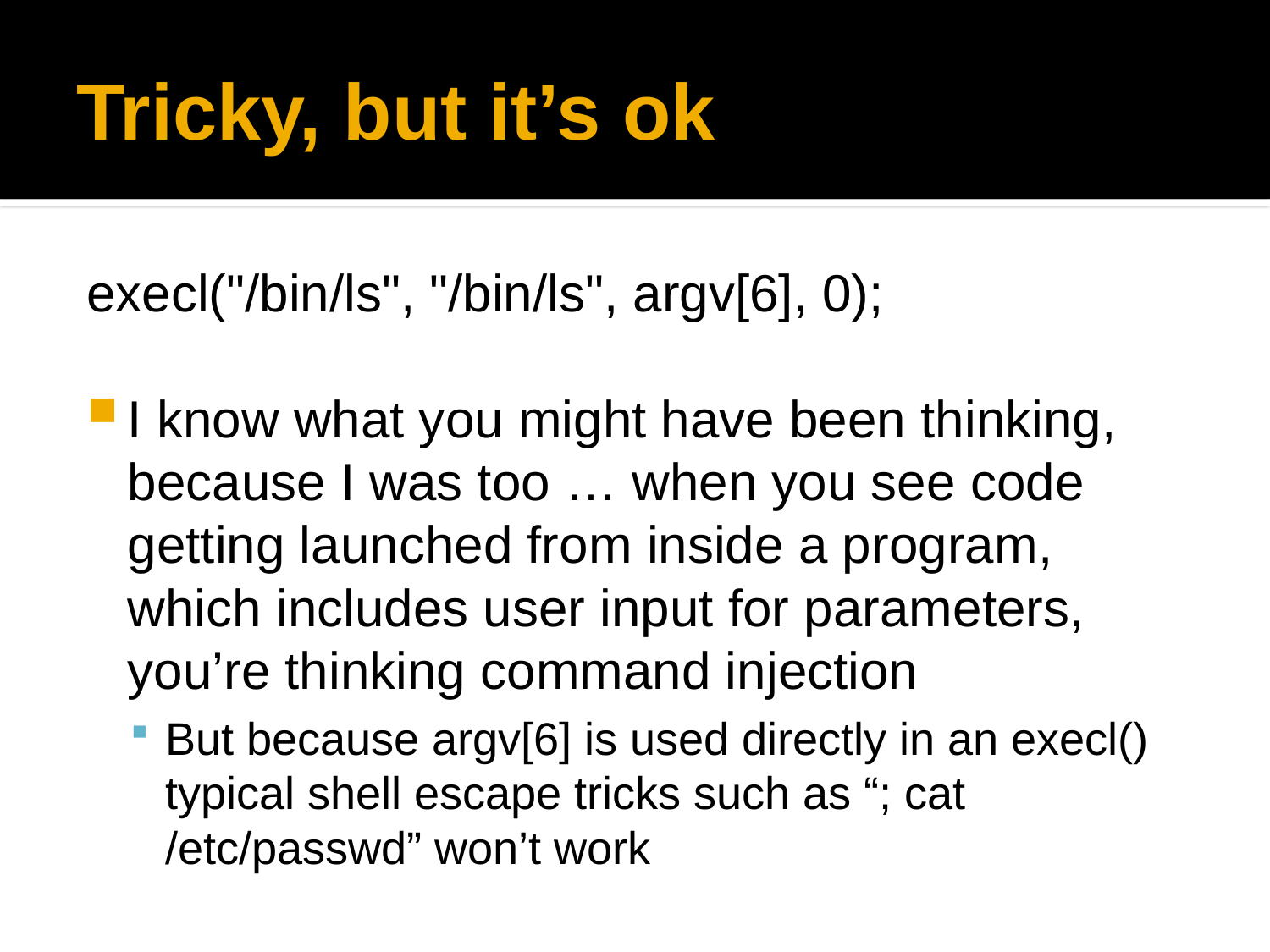

# Tricky, but it’s ok
execl("/bin/ls", "/bin/ls", argv[6], 0);

I know what you might have been thinking, because I was too … when you see code getting launched from inside a program, which includes user input for parameters, you’re thinking command injection
But because argv[6] is used directly in an execl() typical shell escape tricks such as “; cat /etc/passwd” won’t work